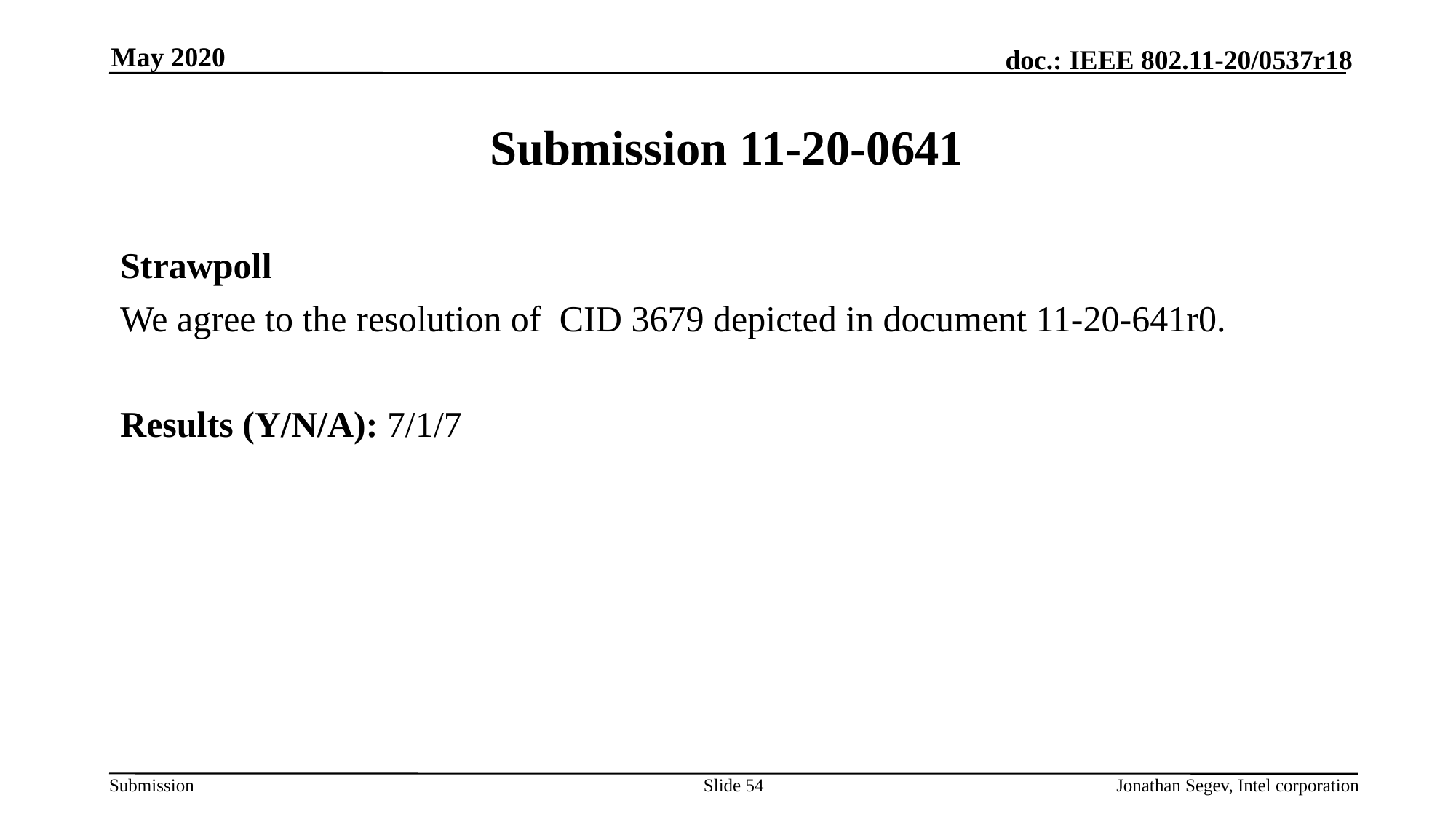

May 2020
# Submission 11-20-0641
Strawpoll
We agree to the resolution of  CID 3679 depicted in document 11-20-641r0.

Results (Y/N/A): 7/1/7
Slide 54
Jonathan Segev, Intel corporation